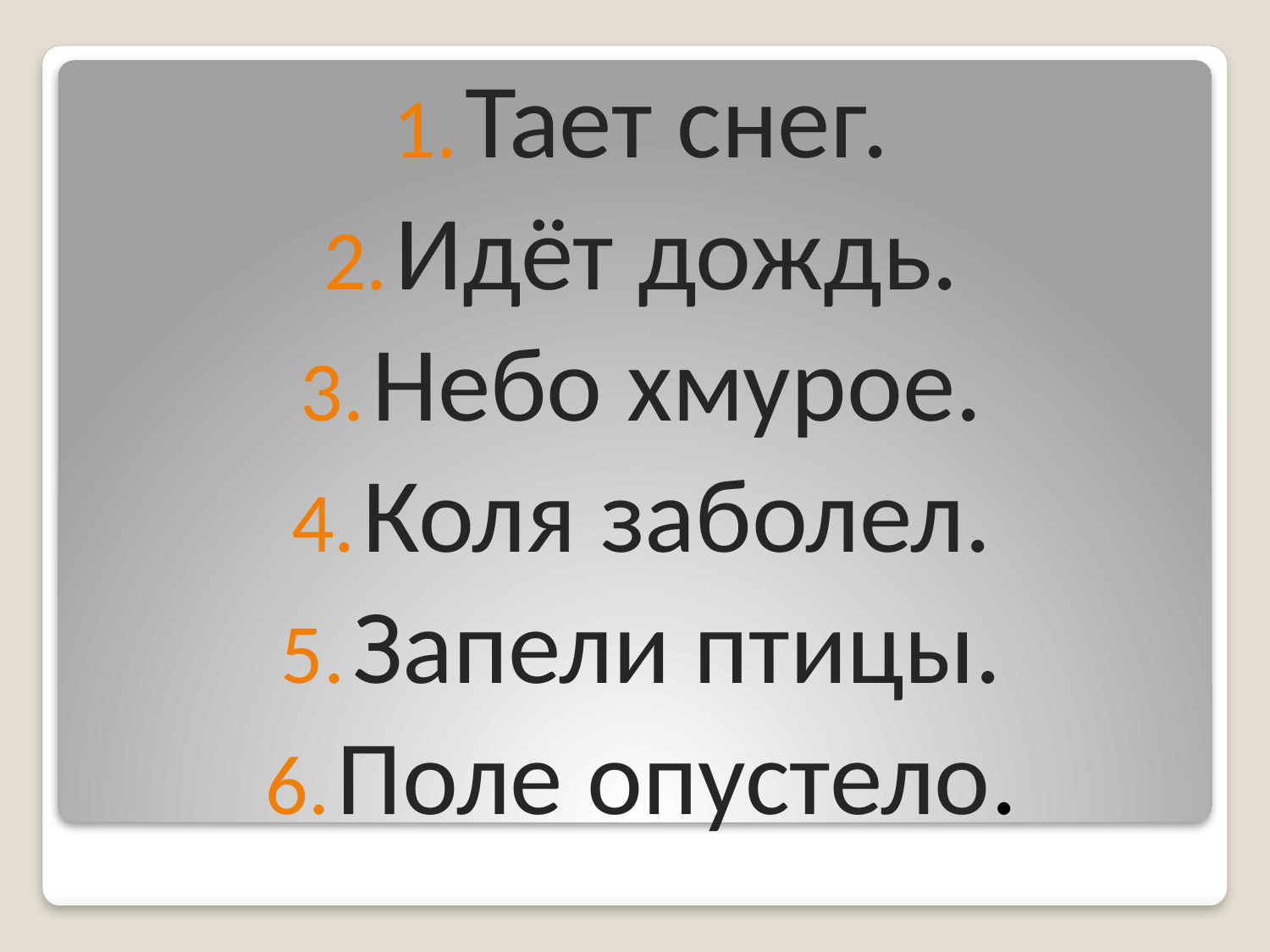

Тает снег.
Идёт дождь.
Небо хмурое.
Коля заболел.
Запели птицы.
Поле опустело.